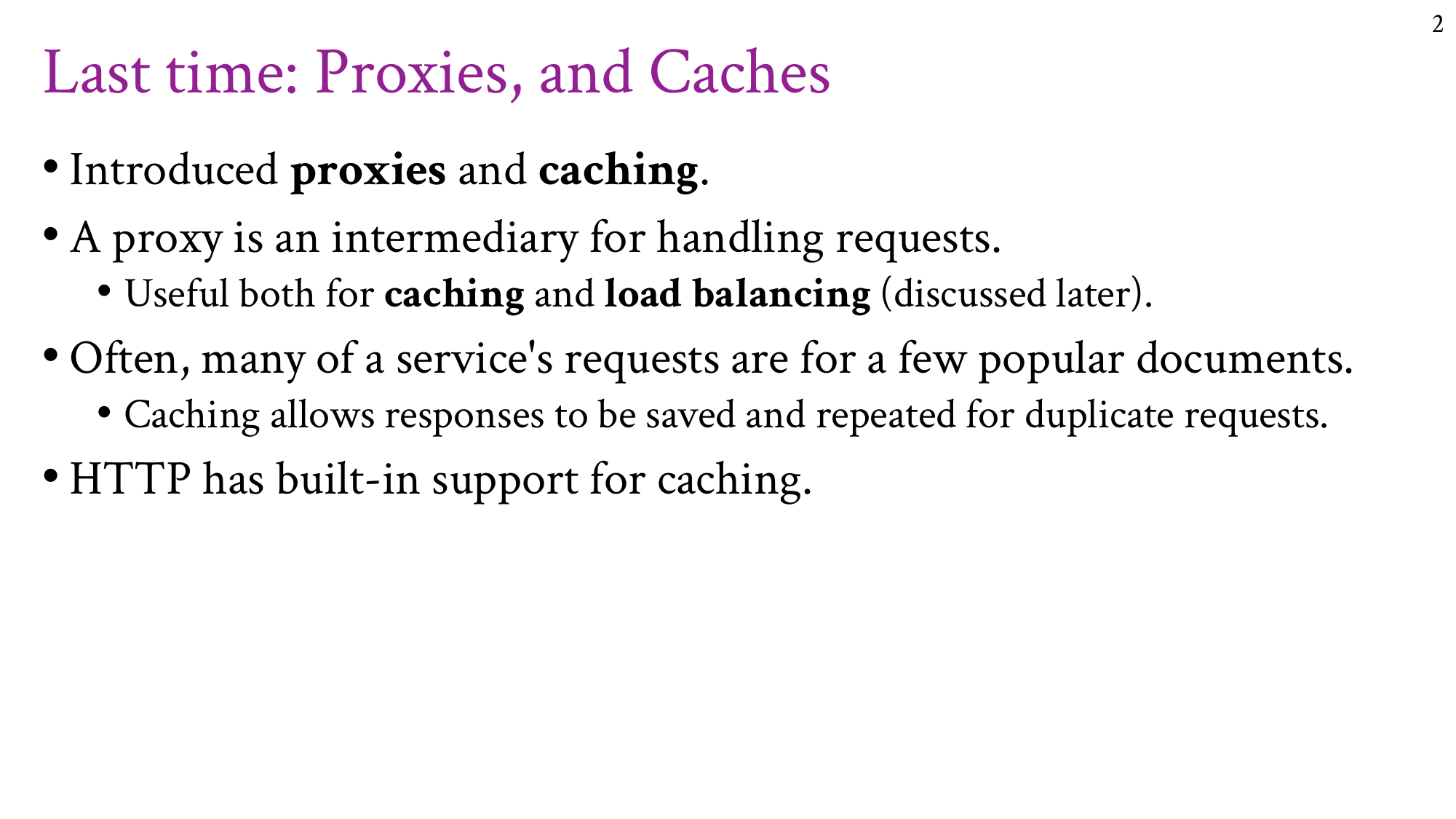

2
# Last time: Proxies, and Caches
Introduced proxies and caching.
A proxy is an intermediary for handling requests.
Useful both for caching and load balancing (discussed later).
Often, many of a service's requests are for a few popular documents.
Caching allows responses to be saved and repeated for duplicate requests.
HTTP has built-in support for caching.